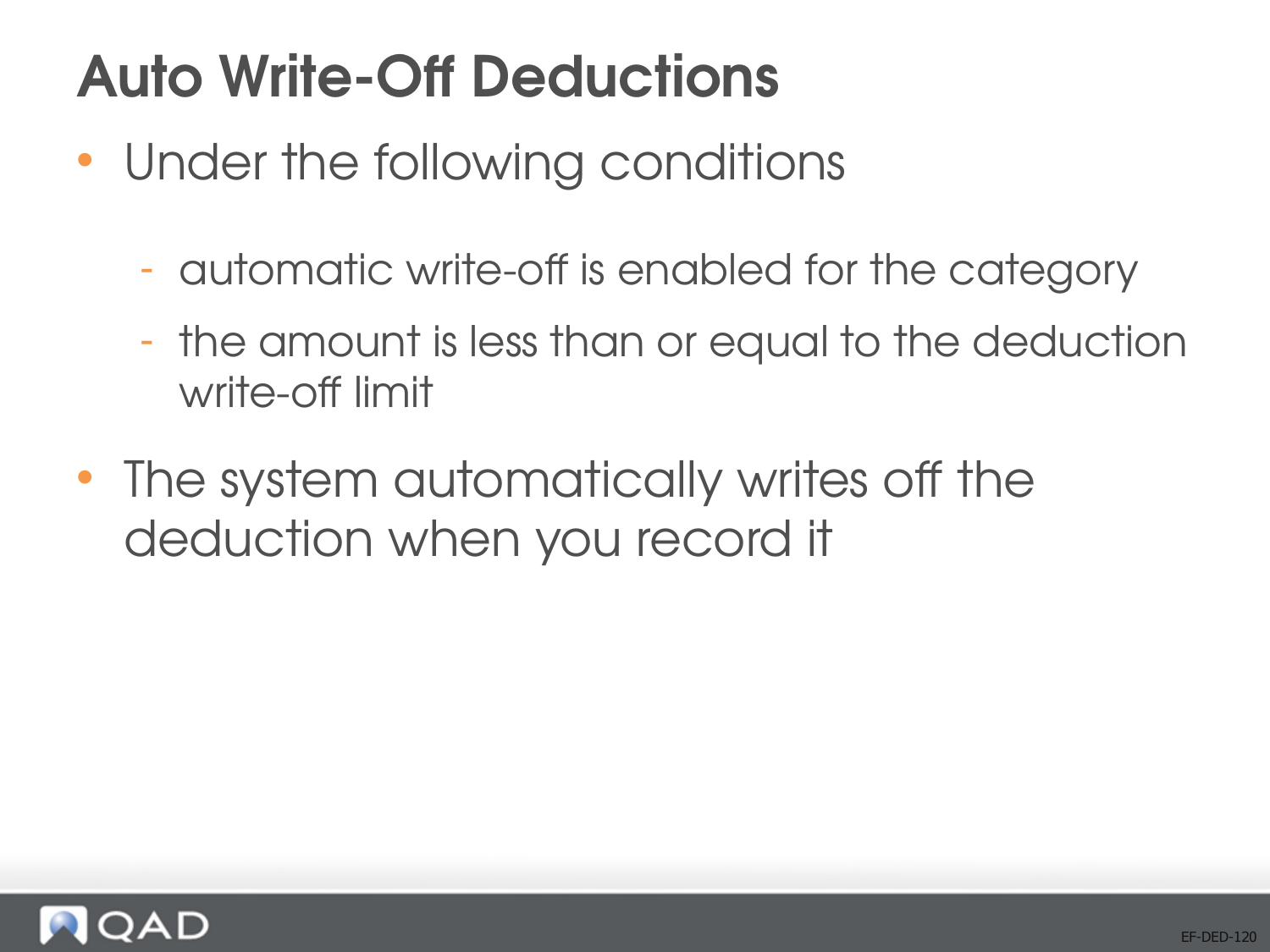

# Auto Write-Off Deductions
Under the following conditions
automatic write-off is enabled for the category
the amount is less than or equal to the deduction write-off limit
The system automatically writes off the deduction when you record it
EF-DED-120